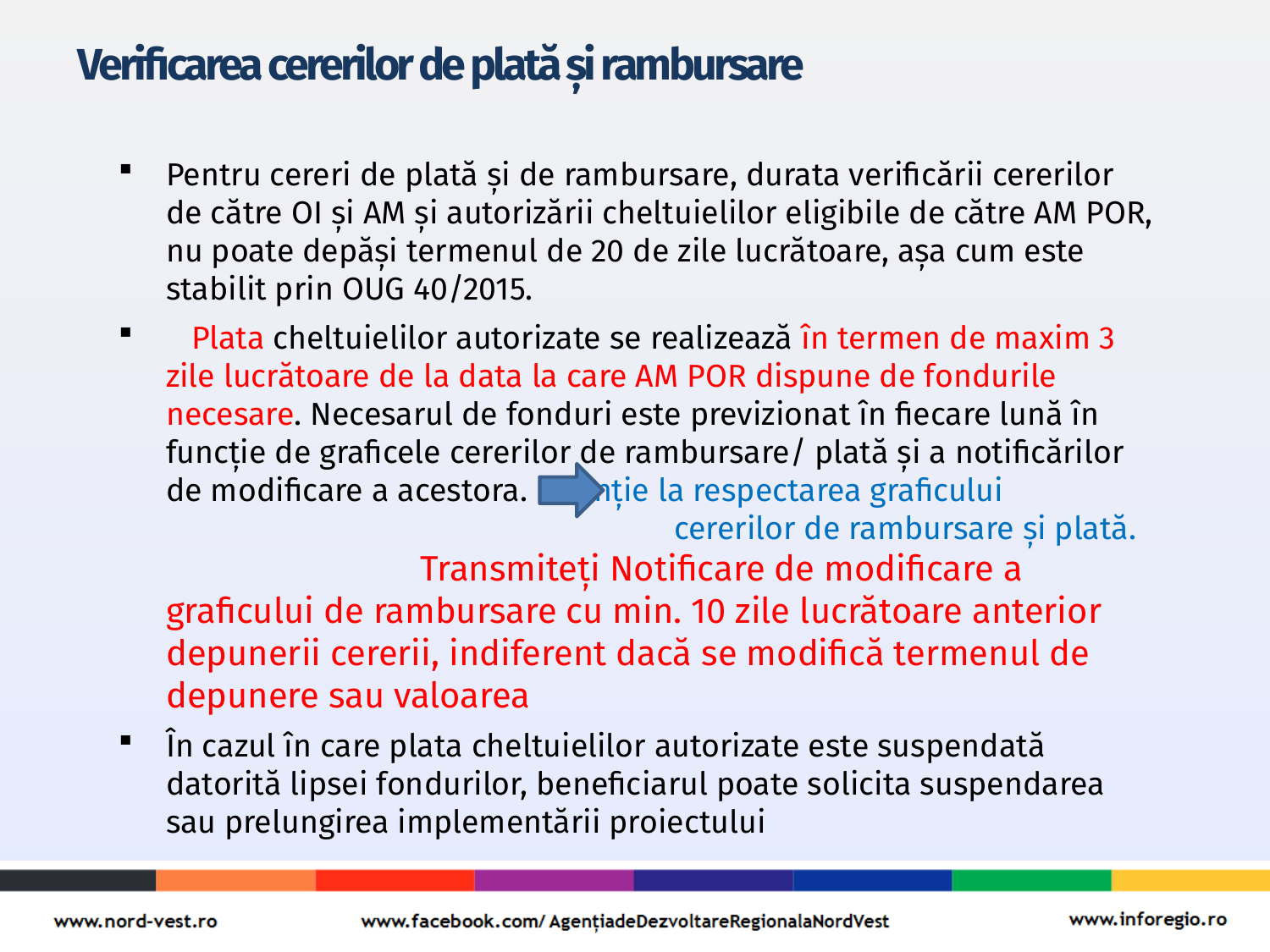

# Verificarea cererilor de plată și rambursare
Pentru cereri de plată și de rambursare, durata verificării cererilor de către OI și AM și autorizării cheltuielilor eligibile de către AM POR, nu poate depăși termenul de 20 de zile lucrătoare, așa cum este stabilit prin OUG 40/2015.
   Plata cheltuielilor autorizate se realizează în termen de maxim 3 zile lucrătoare de la data la care AM POR dispune de fondurile necesare. Necesarul de fonduri este previzionat în fiecare lună în funcție de graficele cererilor de rambursare/ plată și a notificărilor de modificare a acestora. 	Atenție la respectarea graficului 					cererilor de rambursare și plată. 		Transmiteți Notificare de modificare a graficului de rambursare cu min. 10 zile lucrătoare anterior depunerii cererii, indiferent dacă se modifică termenul de depunere sau valoarea
În cazul în care plata cheltuielilor autorizate este suspendată datorită lipsei fondurilor, beneficiarul poate solicita suspendarea sau prelungirea implementării proiectului